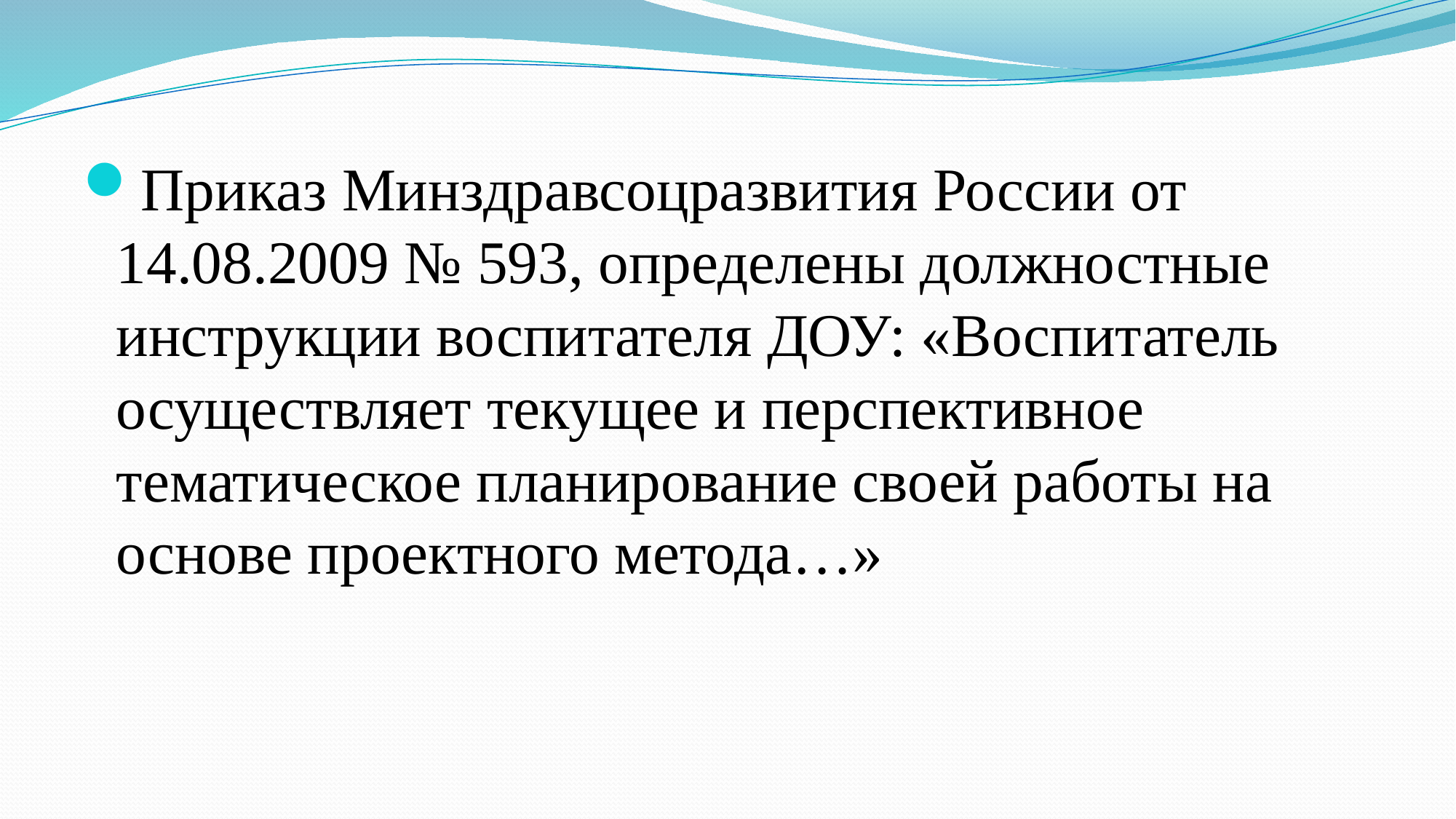

Приказ Минздравсоцразвития России от 14.08.2009 № 593, определены должностные инструкции воспитателя ДОУ: «Воспитатель осуществляет текущее и перспективное тематическое планирование своей работы на основе проектного метода…»